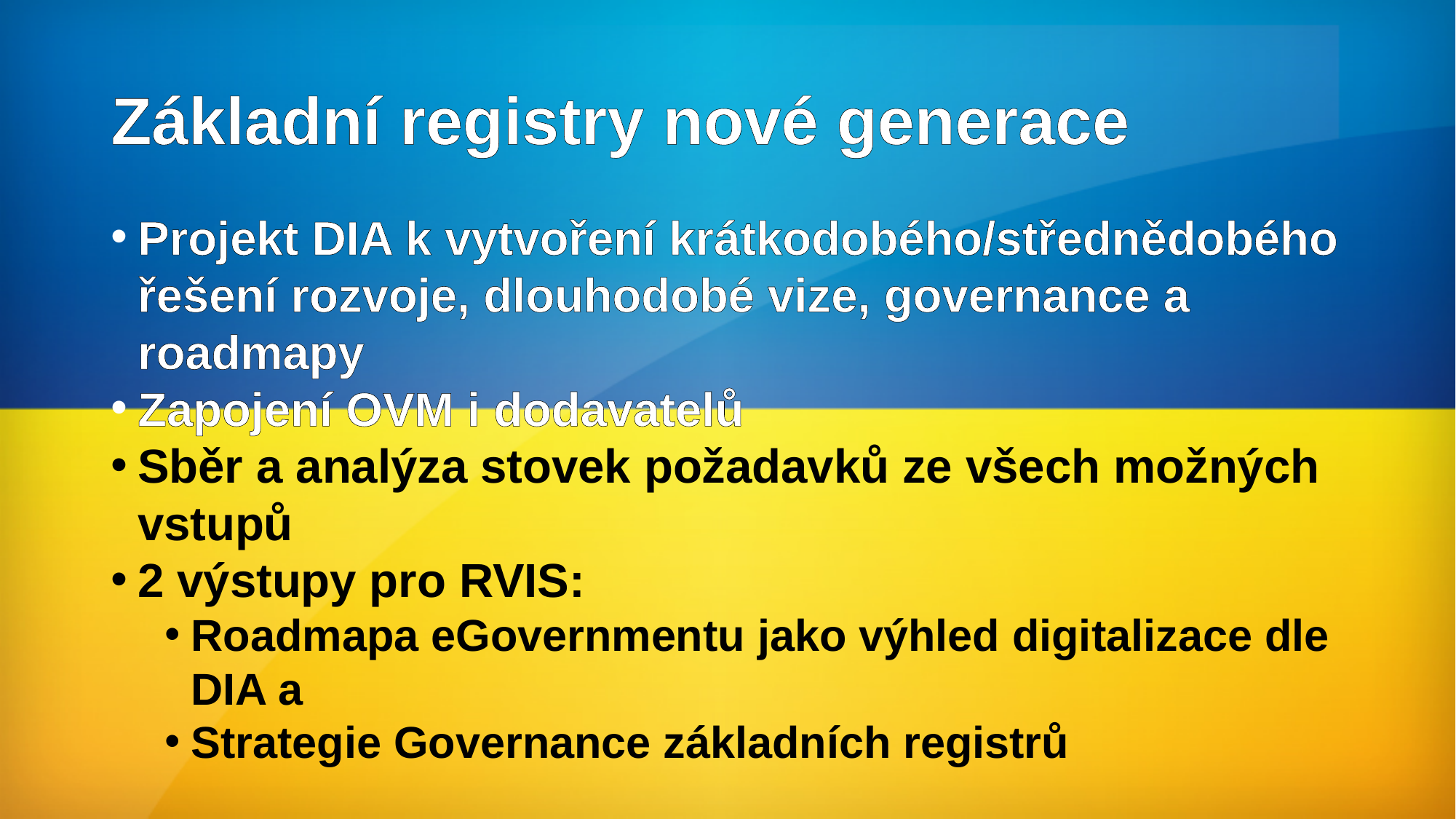

# Základní registry nové generace
Projekt DIA k vytvoření krátkodobého/střednědobého řešení rozvoje, dlouhodobé vize, governance a roadmapy
Zapojení OVM i dodavatelů
Sběr a analýza stovek požadavků ze všech možných vstupů
2 výstupy pro RVIS:
Roadmapa eGovernmentu jako výhled digitalizace dle DIA a
Strategie Governance základních registrů